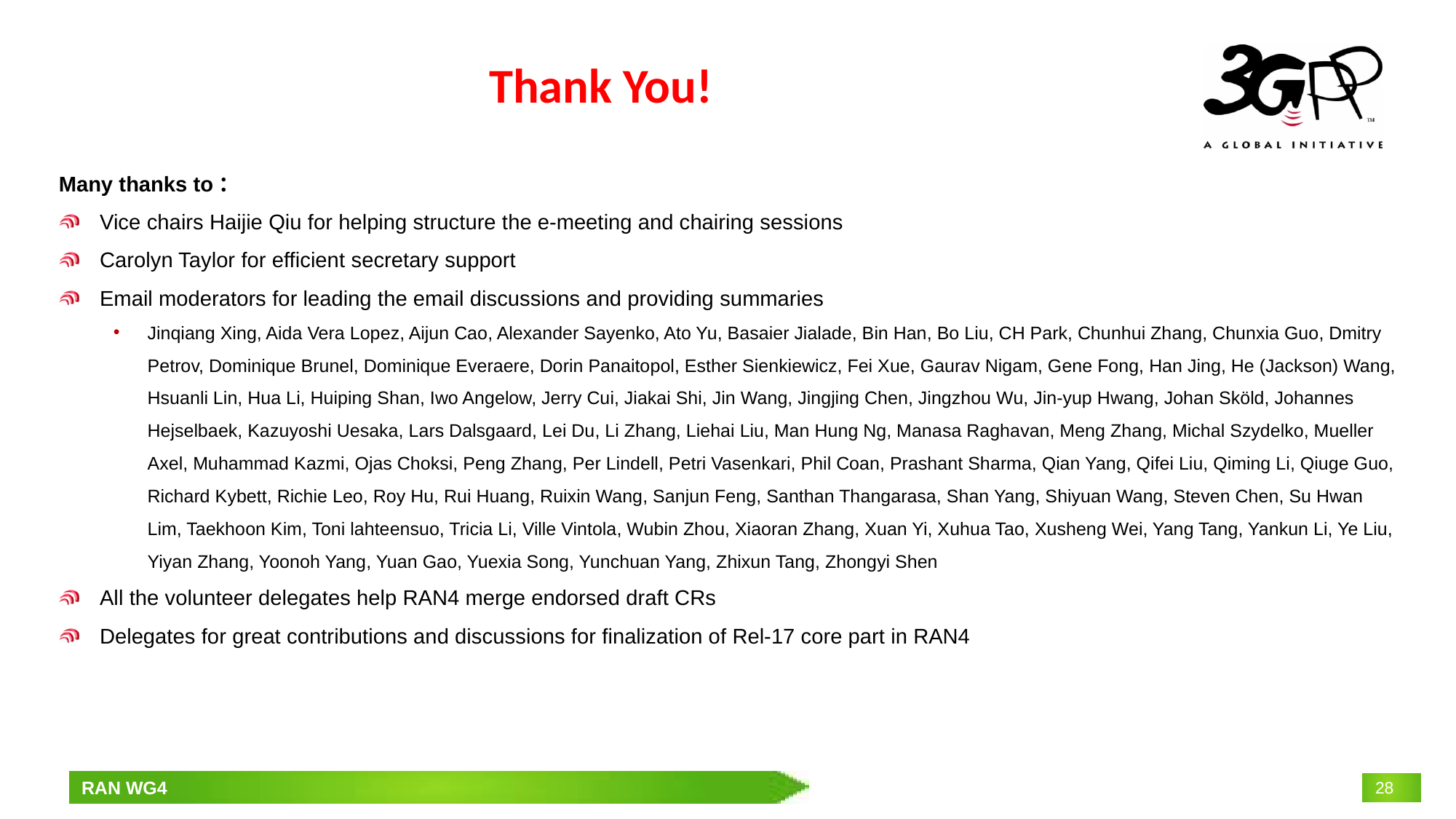

# Thank You!
Many thanks to：
Vice chairs Haijie Qiu for helping structure the e-meeting and chairing sessions
Carolyn Taylor for efficient secretary support
Email moderators for leading the email discussions and providing summaries
Jinqiang Xing, Aida Vera Lopez, Aijun Cao, Alexander Sayenko, Ato Yu, Basaier Jialade, Bin Han, Bo Liu, CH Park, Chunhui Zhang, Chunxia Guo, Dmitry Petrov, Dominique Brunel, Dominique Everaere, Dorin Panaitopol, Esther Sienkiewicz, Fei Xue, Gaurav Nigam, Gene Fong, Han Jing, He (Jackson) Wang, Hsuanli Lin, Hua Li, Huiping Shan, Iwo Angelow, Jerry Cui, Jiakai Shi, Jin Wang, Jingjing Chen, Jingzhou Wu, Jin-yup Hwang, Johan Sköld, Johannes Hejselbaek, Kazuyoshi Uesaka, Lars Dalsgaard, Lei Du, Li Zhang, Liehai Liu, Man Hung Ng, Manasa Raghavan, Meng Zhang, Michal Szydelko, Mueller Axel, Muhammad Kazmi, Ojas Choksi, Peng Zhang, Per Lindell, Petri Vasenkari, Phil Coan, Prashant Sharma, Qian Yang, Qifei Liu, Qiming Li, Qiuge Guo, Richard Kybett, Richie Leo, Roy Hu, Rui Huang, Ruixin Wang, Sanjun Feng, Santhan Thangarasa, Shan Yang, Shiyuan Wang, Steven Chen, Su Hwan Lim, Taekhoon Kim, Toni lahteensuo, Tricia Li, Ville Vintola, Wubin Zhou, Xiaoran Zhang, Xuan Yi, Xuhua Tao, Xusheng Wei, Yang Tang, Yankun Li, Ye Liu, Yiyan Zhang, Yoonoh Yang, Yuan Gao, Yuexia Song, Yunchuan Yang, Zhixun Tang, Zhongyi Shen
All the volunteer delegates help RAN4 merge endorsed draft CRs
Delegates for great contributions and discussions for finalization of Rel-17 core part in RAN4